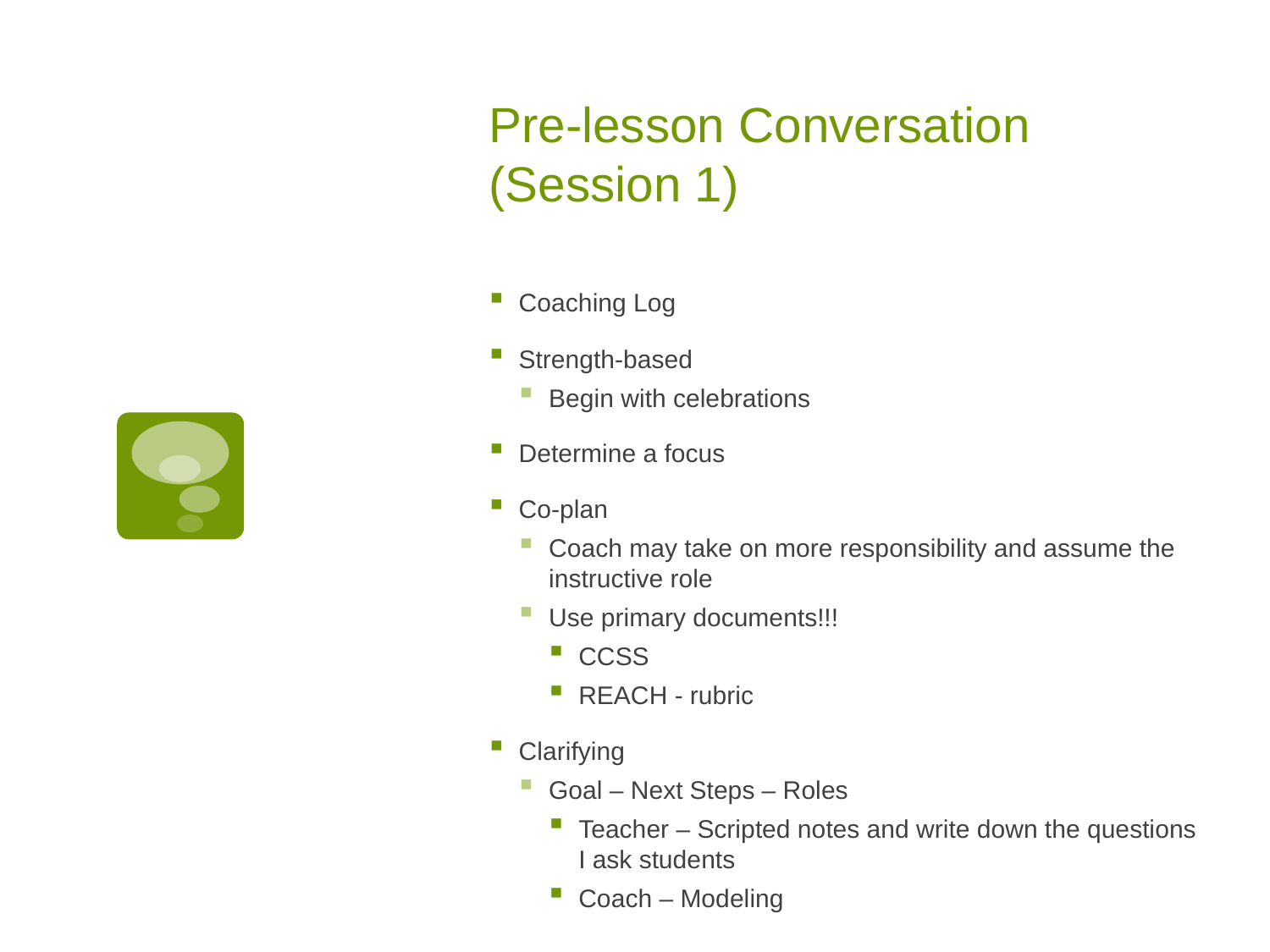

# Pre-lesson Conversation (Session 1)
Coaching Log
Strength-based
Begin with celebrations
Determine a focus
Co-plan
Coach may take on more responsibility and assume the instructive role
Use primary documents!!!
CCSS
REACH - rubric
Clarifying
Goal – Next Steps – Roles
Teacher – Scripted notes and write down the questions I ask students
Coach – Modeling